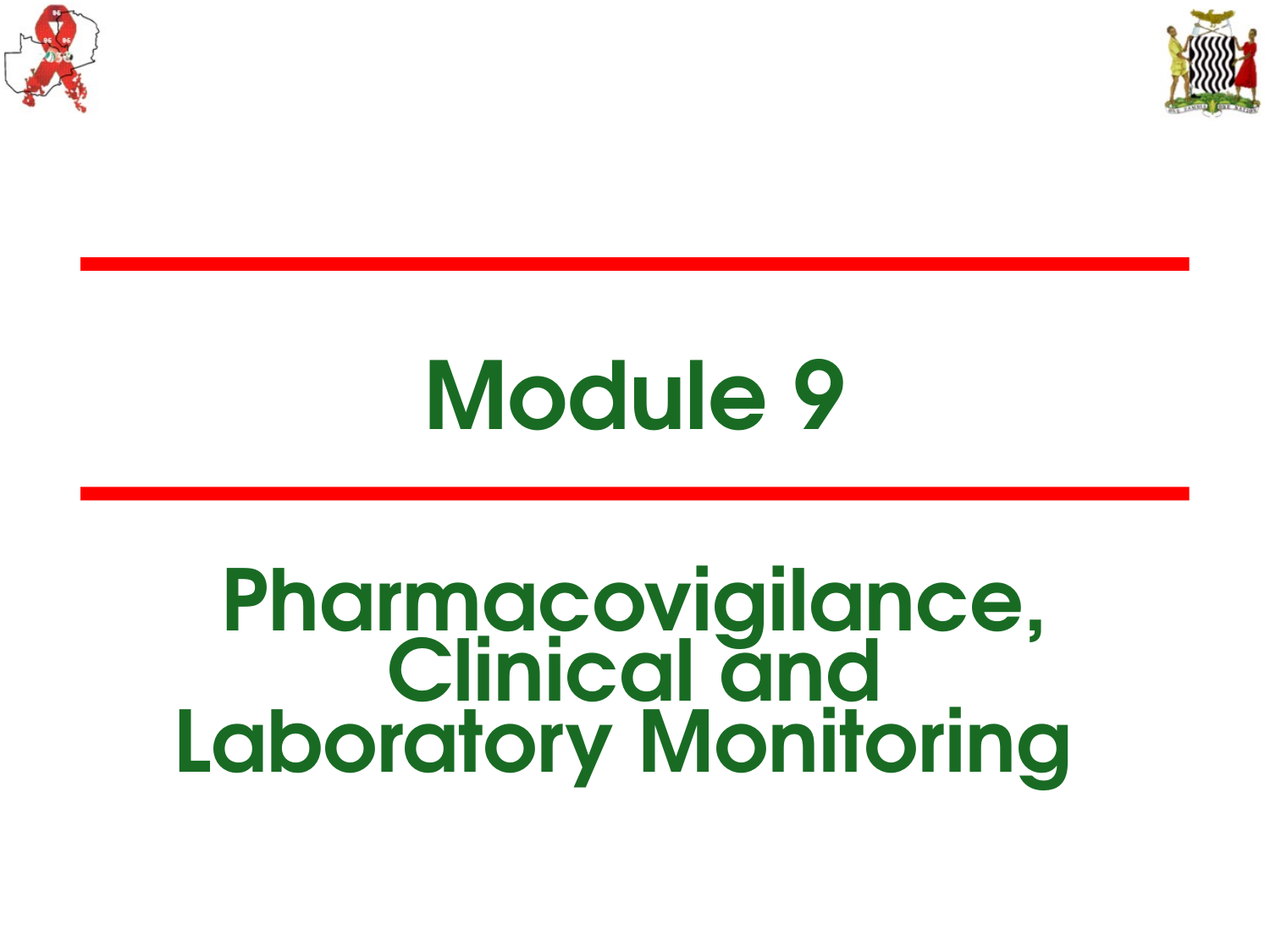

# Module 9
Pharmacovigilance, Clinical and Laboratory Monitoring